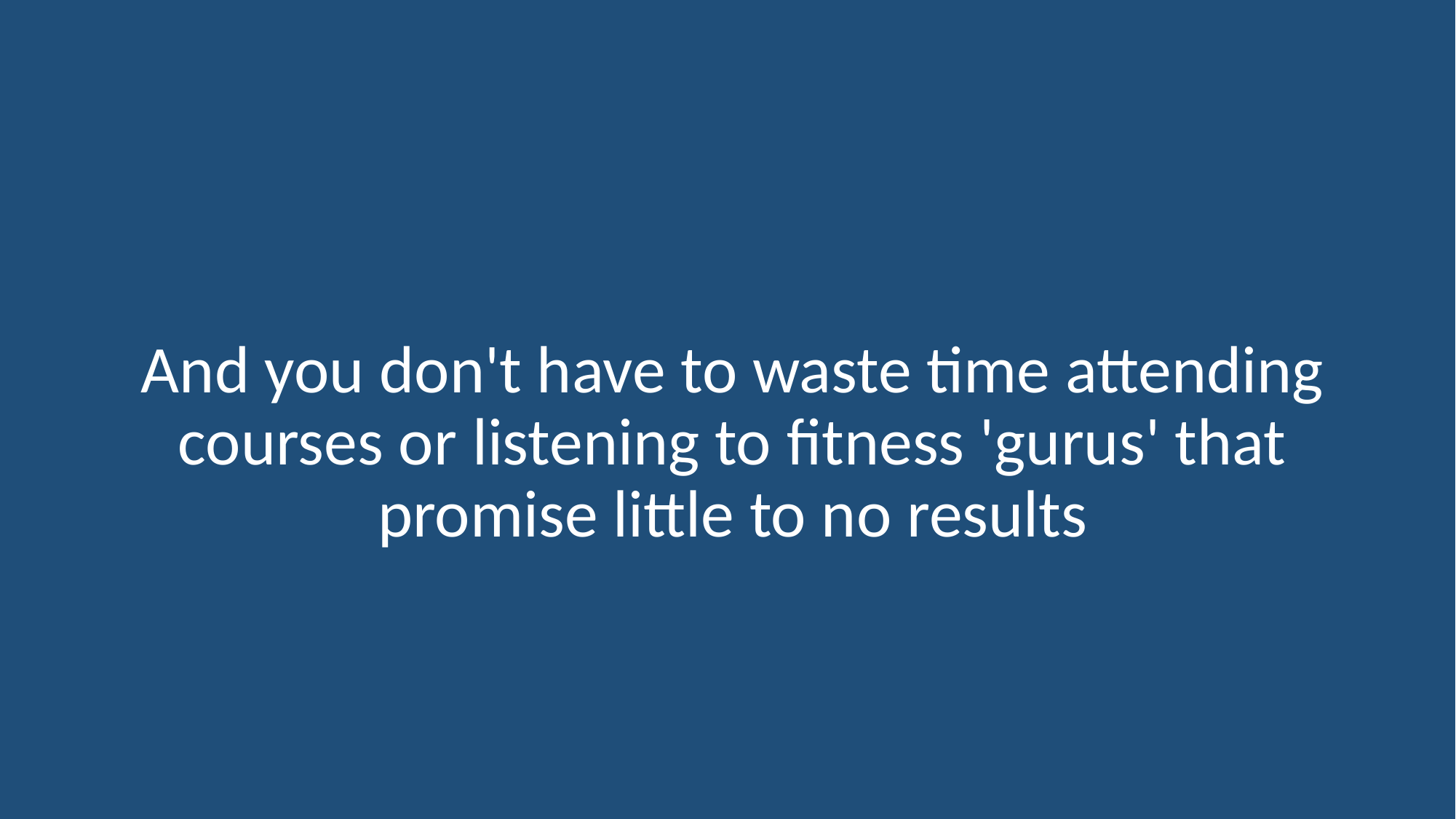

And you don't have to waste time attending courses or listening to fitness 'gurus' that promise little to no results